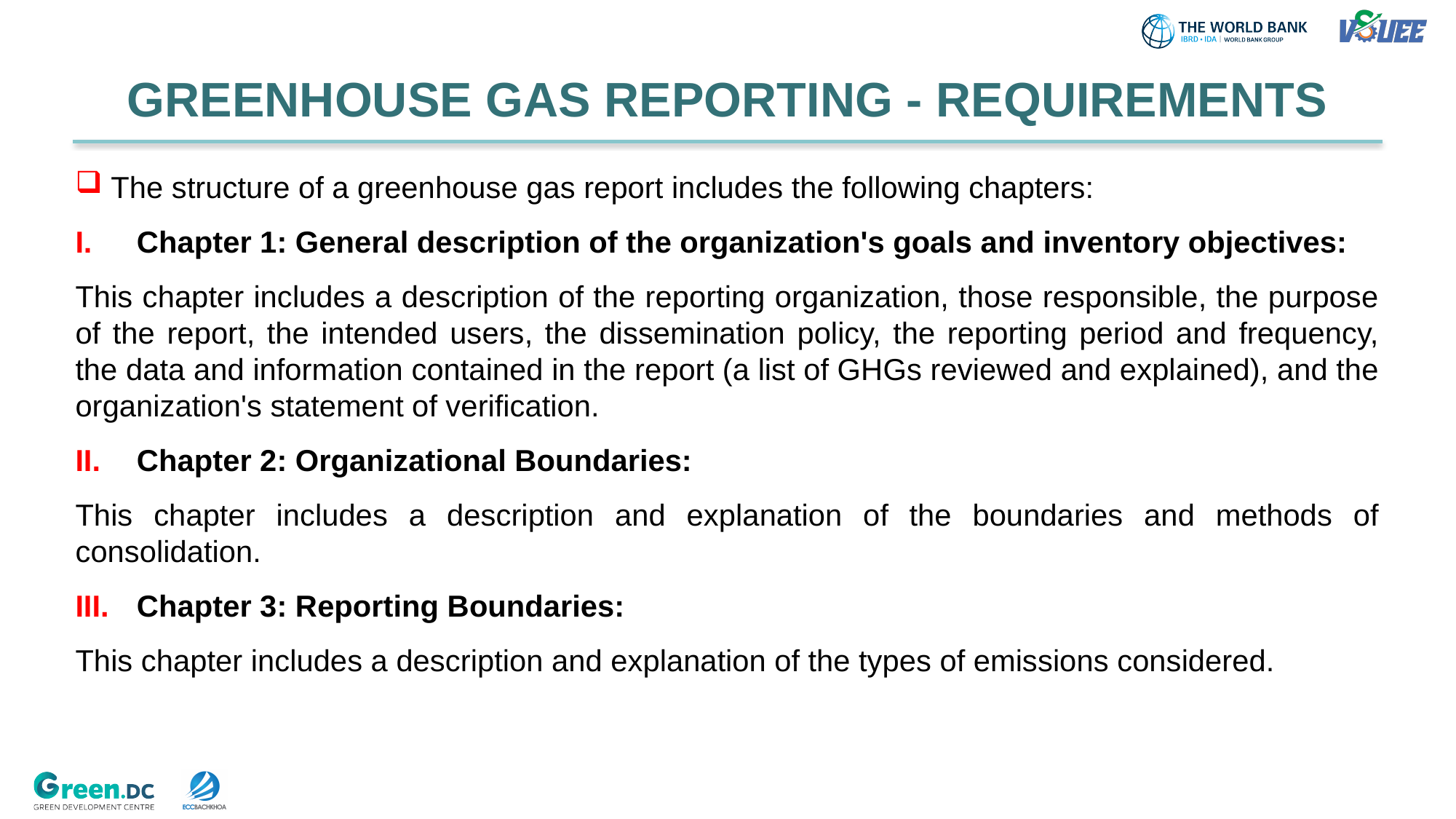

GREENHOUSE GAS REPORTING - REQUIREMENTS
 The structure of a greenhouse gas report includes the following chapters:
Chapter 1: General description of the organization's goals and inventory objectives:
This chapter includes a description of the reporting organization, those responsible, the purpose of the report, the intended users, the dissemination policy, the reporting period and frequency, the data and information contained in the report (a list of GHGs reviewed and explained), and the organization's statement of verification.
Chapter 2: Organizational Boundaries:
This chapter includes a description and explanation of the boundaries and methods of consolidation.
Chapter 3: Reporting Boundaries:
This chapter includes a description and explanation of the types of emissions considered.